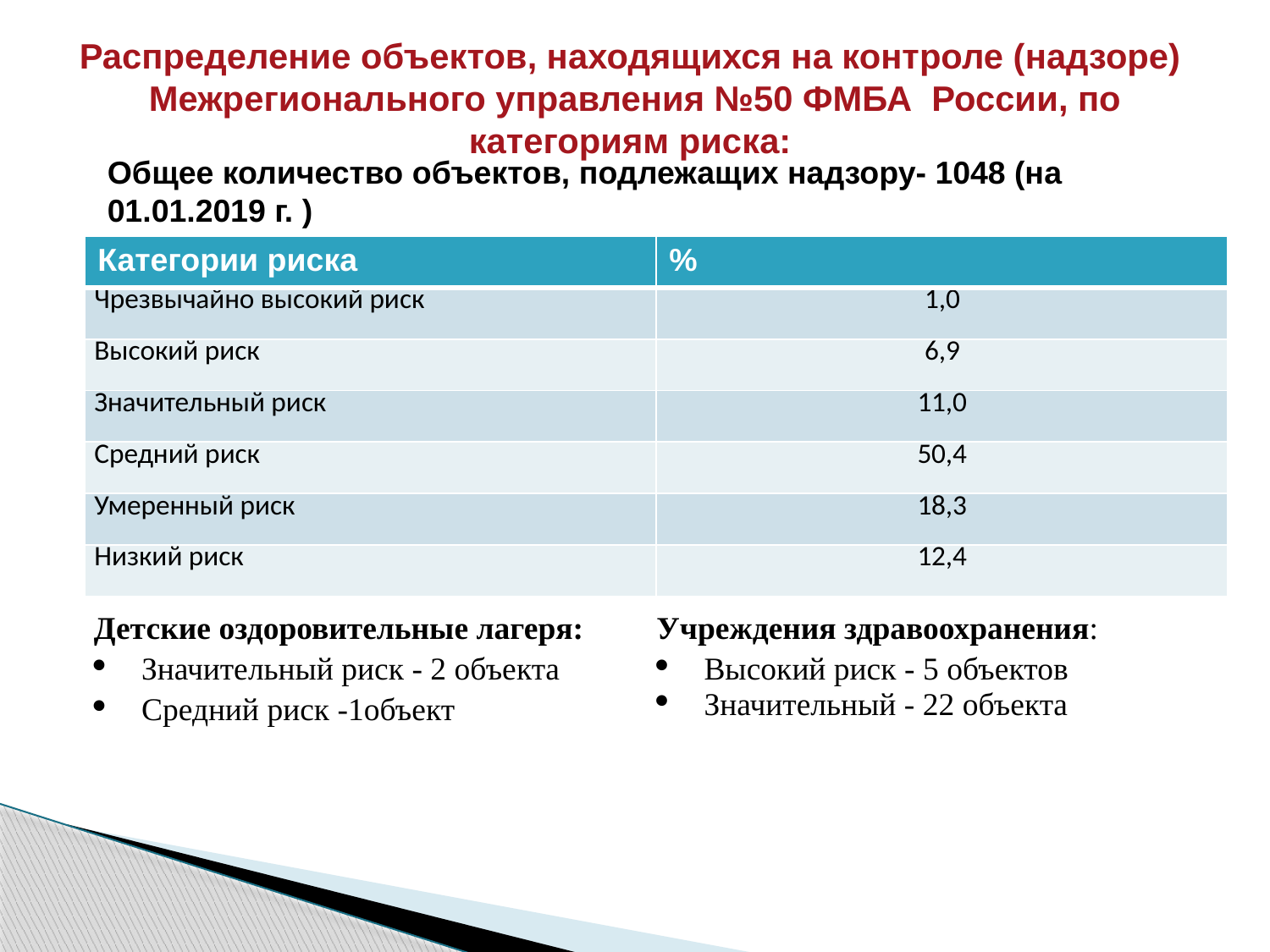

# Распределение объектов, находящихся на контроле (надзоре)  Межрегионального управления №50 ФМБА  России, по категориям риска:
Общее количество объектов, подлежащих надзору- 1048 (на 01.01.2019 г. )
| Категории риска | % |
| --- | --- |
| Чрезвычайно высокий риск | 1,0 |
| Высокий риск | 6,9 |
| Значительный риск | 11,0 |
| Средний риск | 50,4 |
| Умеренный риск | 18,3 |
| Низкий риск | 12,4 |
| Детские оздоровительные лагеря: Значительный риск - 2 объекта Средний риск -1объект | Учреждения здравоохранения: Высокий риск - 5 объектов Значительный - 22 объекта |
| --- | --- |